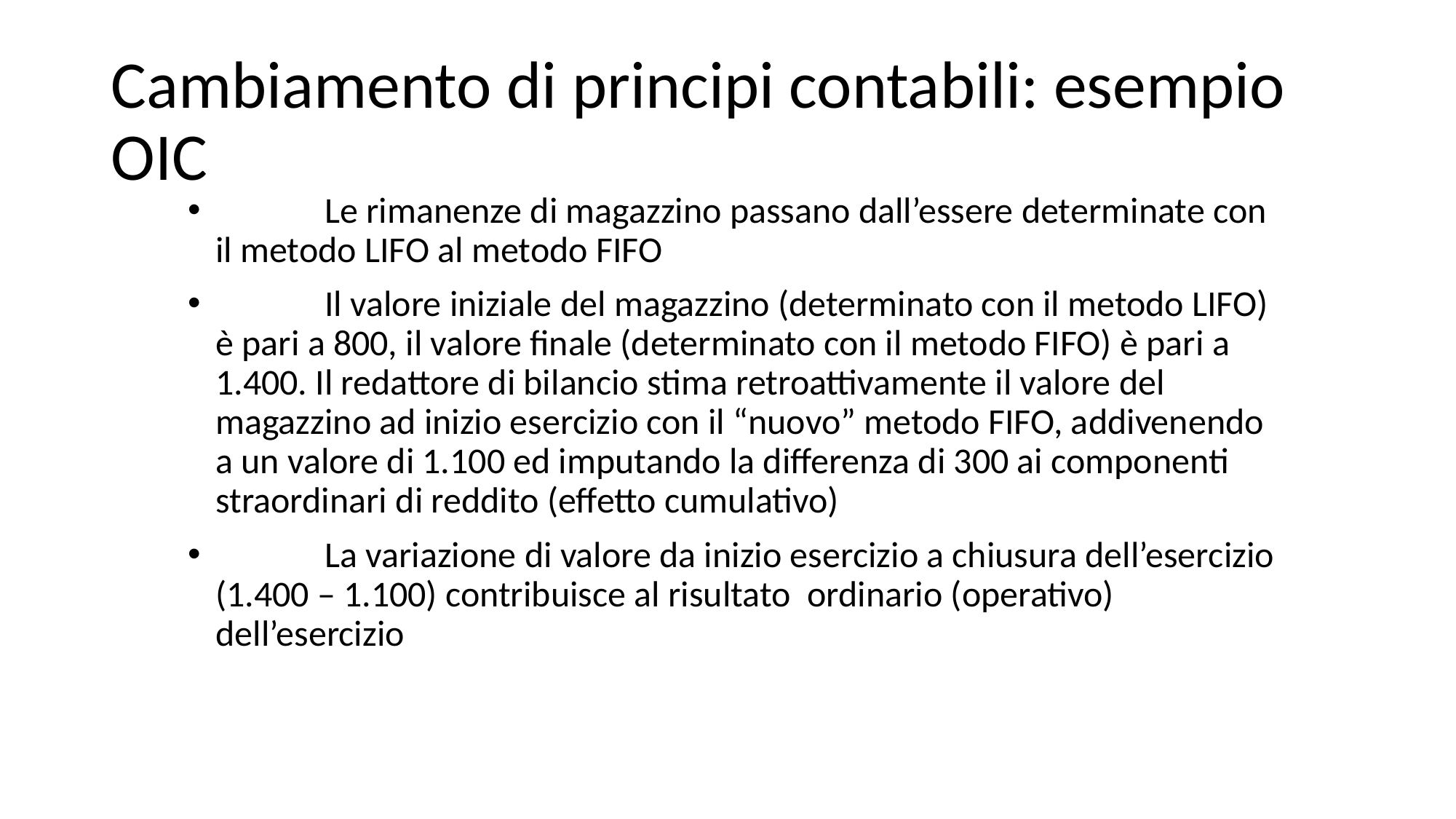

# Cambiamento di principi contabili: esempio OIC
	Le rimanenze di magazzino passano dall’essere determinate con il metodo LIFO al metodo FIFO
	Il valore iniziale del magazzino (determinato con il metodo LIFO) è pari a 800, il valore finale (determinato con il metodo FIFO) è pari a 1.400. Il redattore di bilancio stima retroattivamente il valore del magazzino ad inizio esercizio con il “nuovo” metodo FIFO, addivenendo a un valore di 1.100 ed imputando la differenza di 300 ai componenti straordinari di reddito (effetto cumulativo)
	La variazione di valore da inizio esercizio a chiusura dell’esercizio (1.400 – 1.100) contribuisce al risultato  ordinario (operativo) dell’esercizio